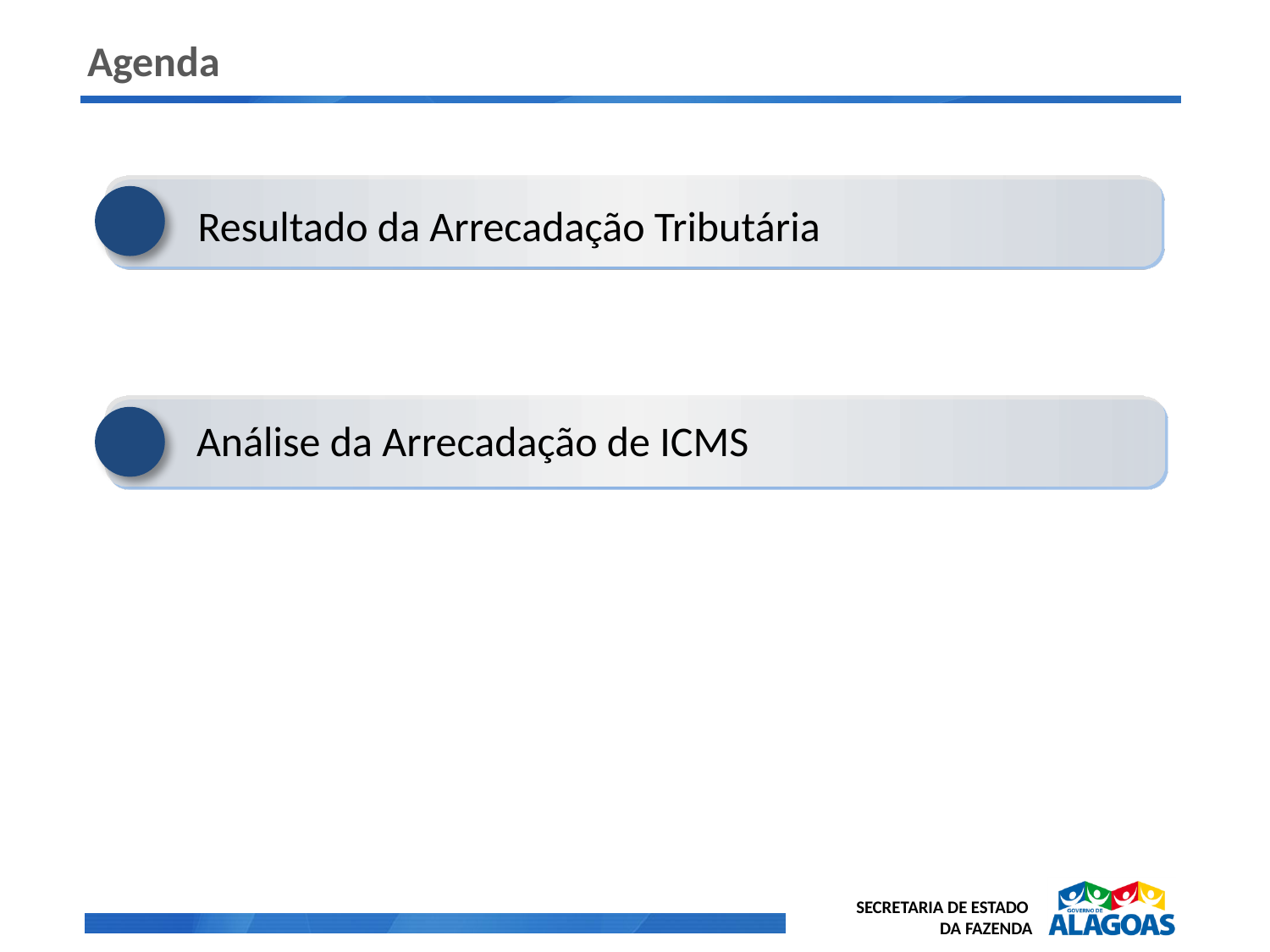

Agenda

Resultado da Arrecadação Tributária

Análise da Arrecadação de ICMS